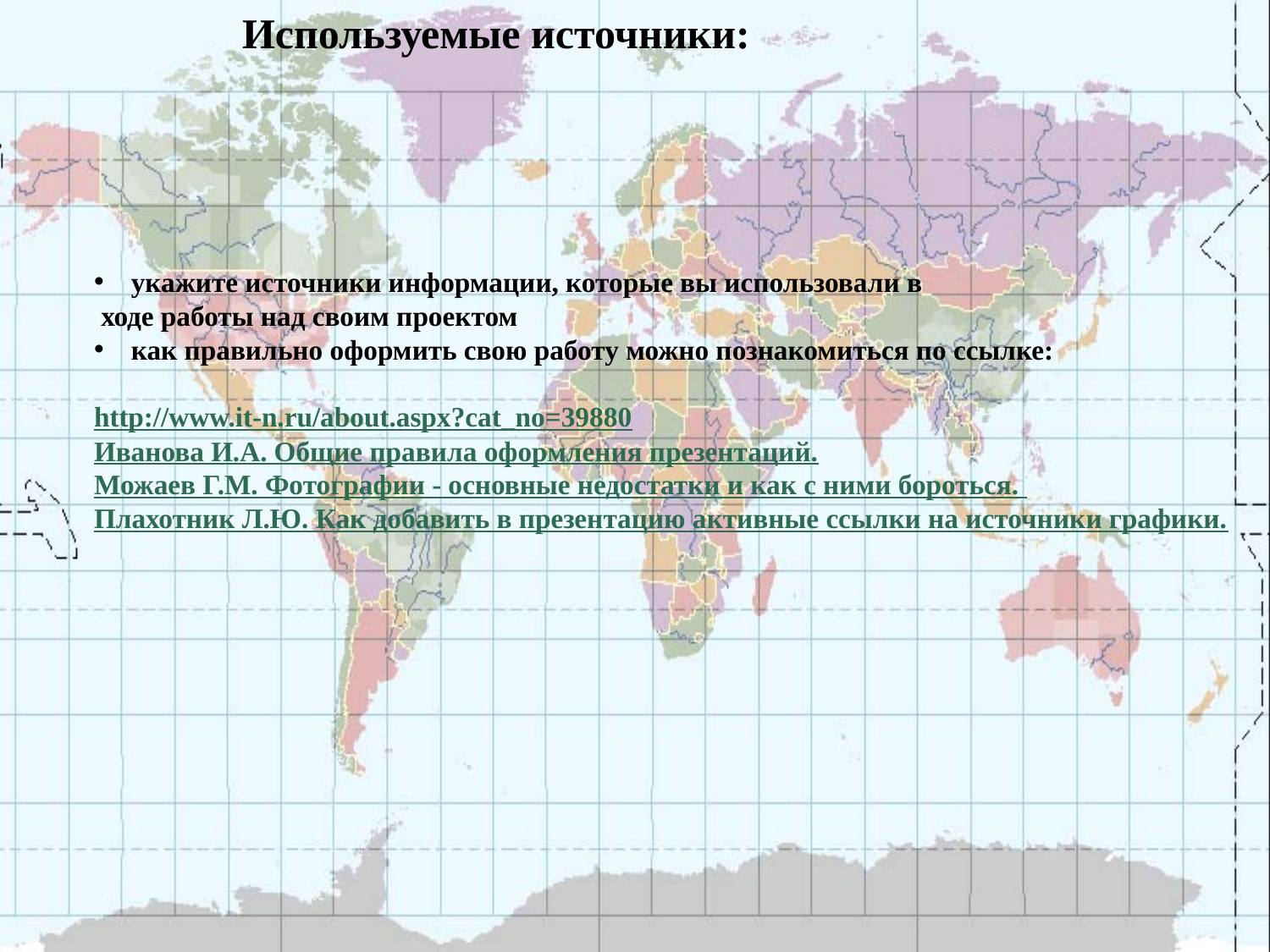

Используемые источники:
 укажите источники информации, которые вы использовали в
 ходе работы над своим проектом
 как правильно оформить свою работу можно познакомиться по ссылке:

http://www.it-n.ru/about.aspx?cat_no=39880
Иванова И.А. Общие правила оформления презентаций.
Можаев Г.М. Фотографии - основные недостатки и как с ними бороться.
Плахотник Л.Ю. Как добавить в презентацию активные ссылки на источники графики.